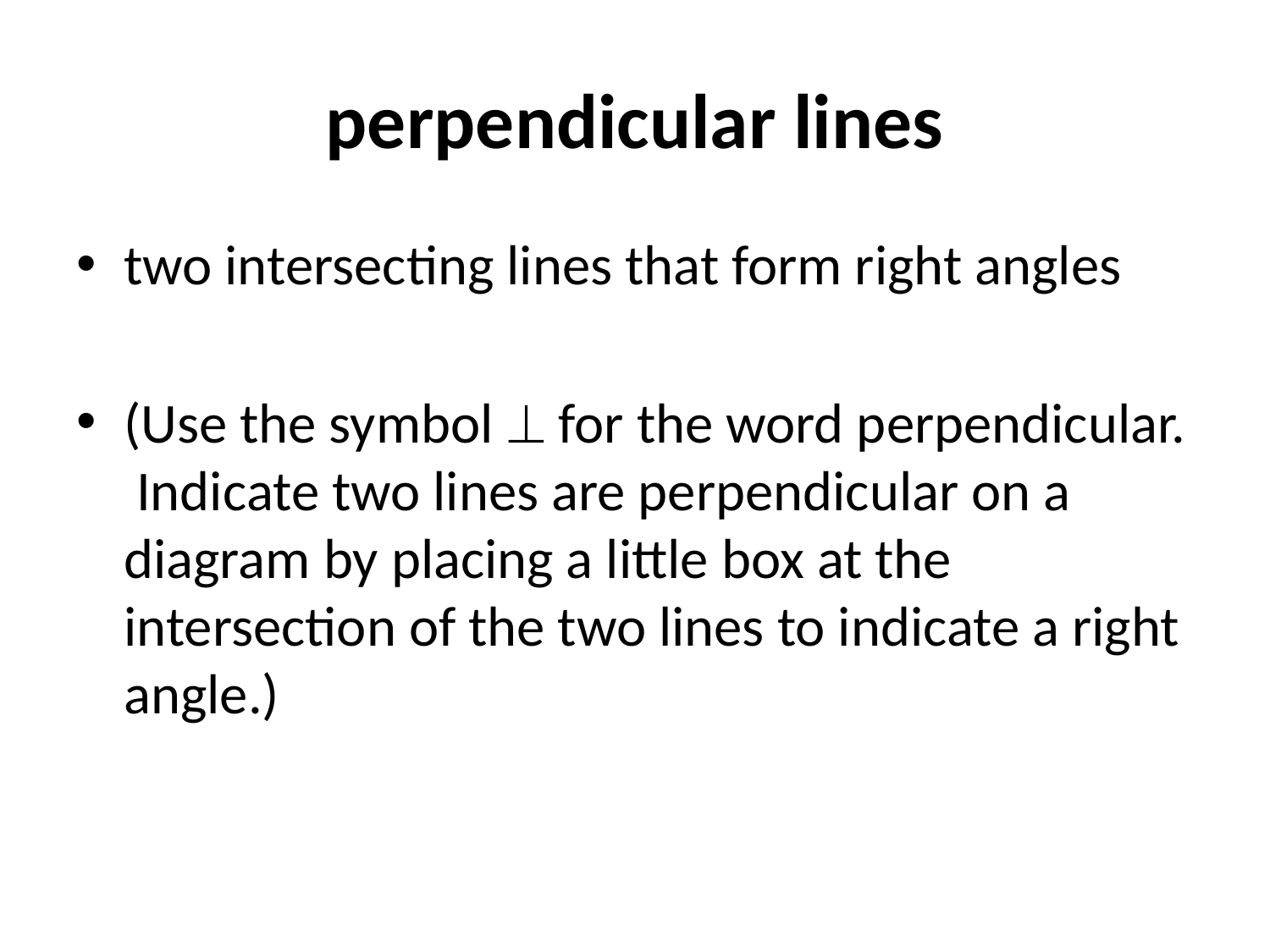

# perpendicular lines
two intersecting lines that form right angles

(Use the symbol ⊥ for the word perpendicular.  Indicate two lines are perpendicular on a diagram by placing a little box at the intersection of the two lines to indicate a right angle.)